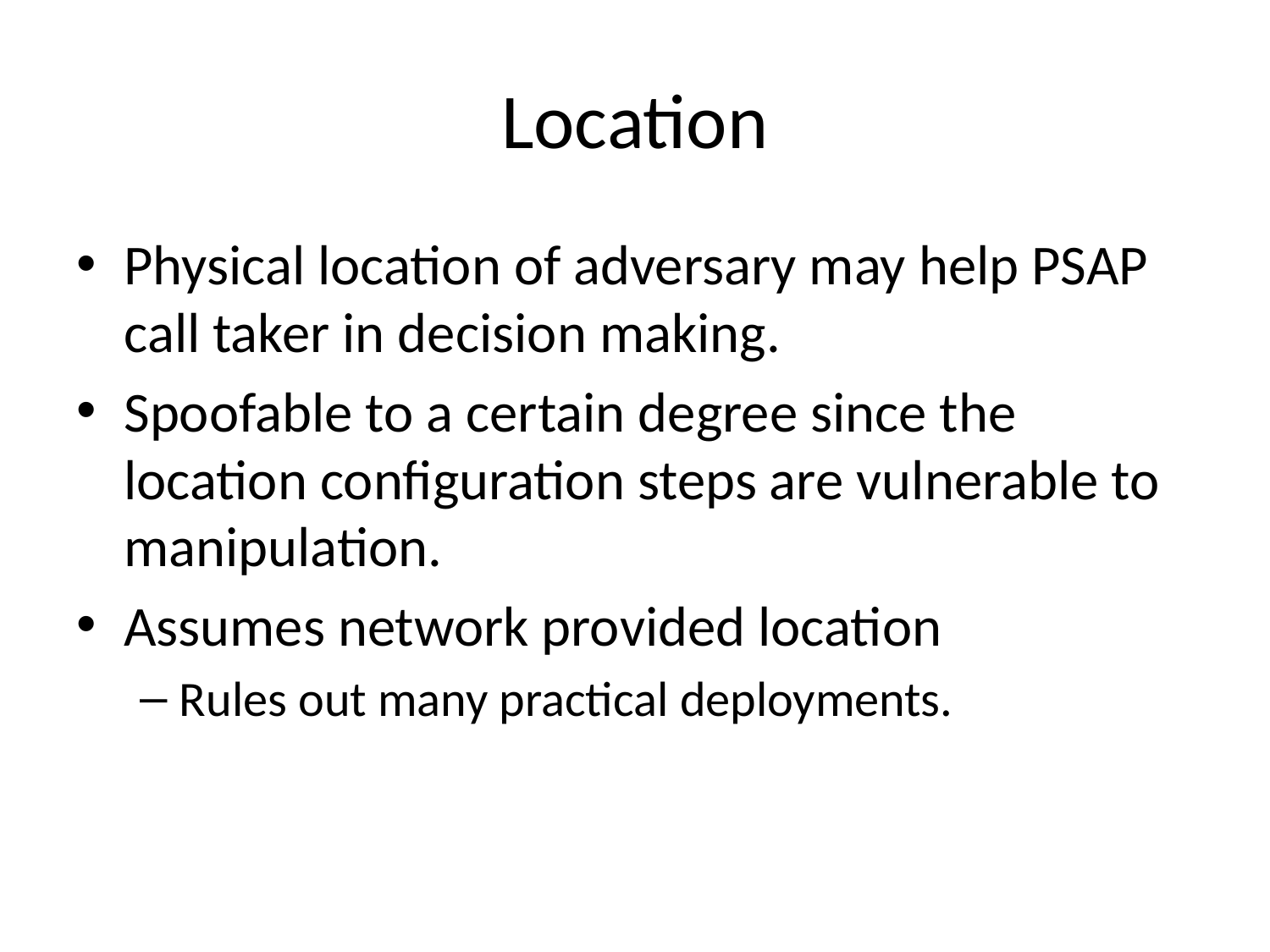

# Location
Physical location of adversary may help PSAP call taker in decision making.
Spoofable to a certain degree since the location configuration steps are vulnerable to manipulation.
Assumes network provided location
Rules out many practical deployments.